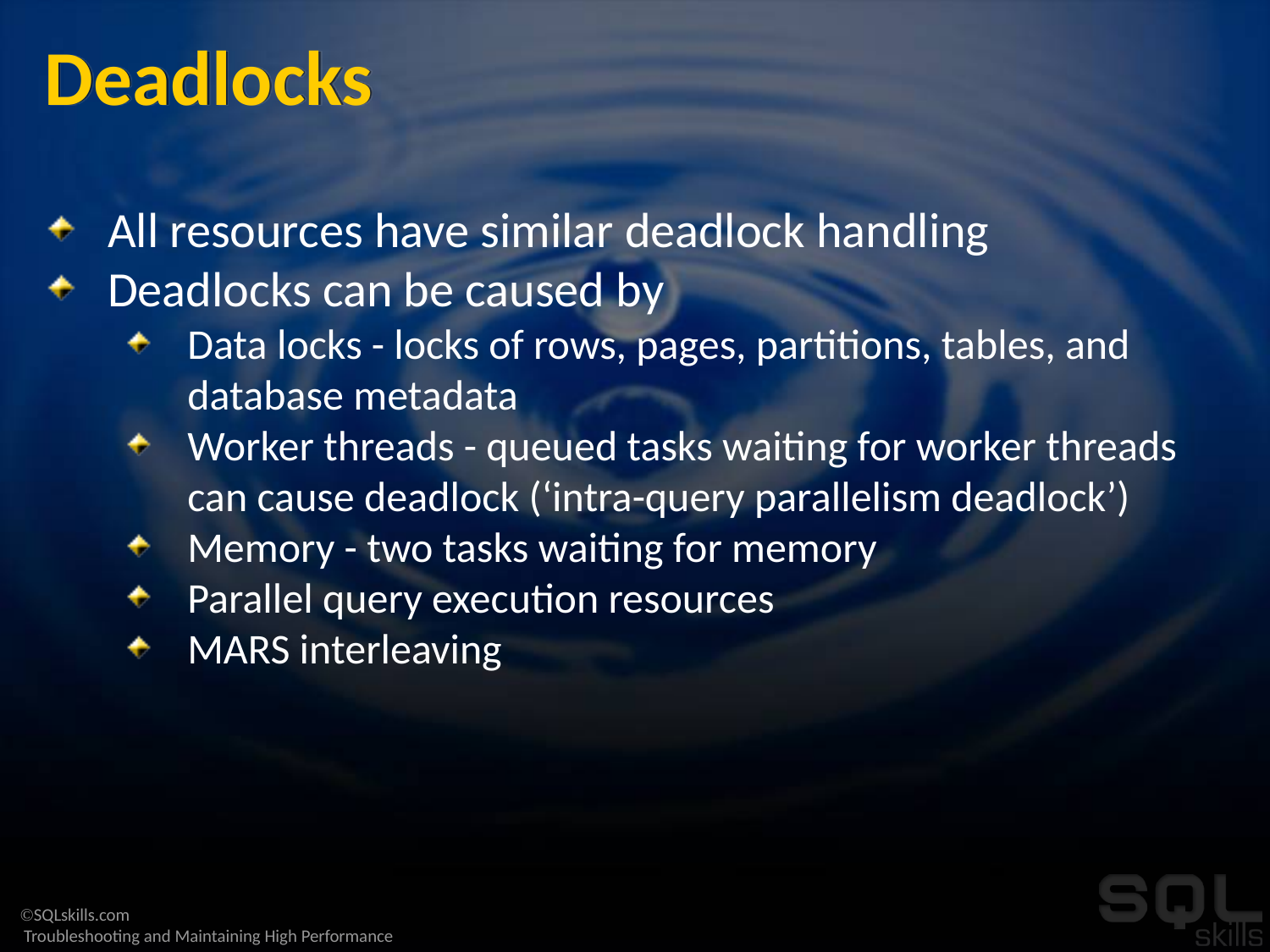

# Deadlocks
All resources have similar deadlock handling
Deadlocks can be caused by
Data locks - locks of rows, pages, partitions, tables, and database metadata
Worker threads - queued tasks waiting for worker threads can cause deadlock (‘intra-query parallelism deadlock’)
Memory - two tasks waiting for memory
Parallel query execution resources
MARS interleaving